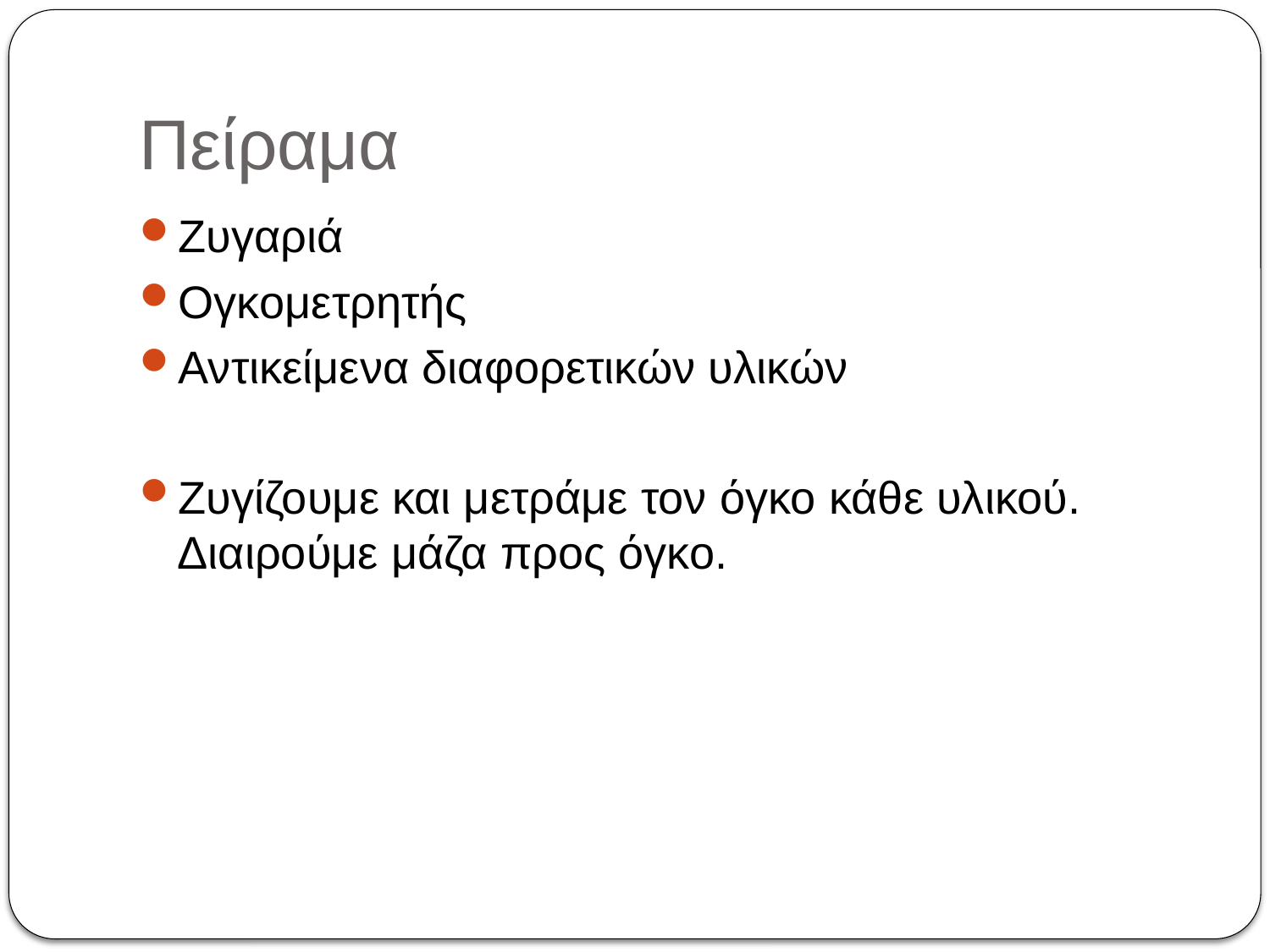

# Πείραμα
Ζυγαριά
Ογκομετρητής
Αντικείμενα διαφορετικών υλικών

Ζυγίζουμε και μετράμε τον όγκο κάθε υλικού. Διαιρούμε μάζα προς όγκο.